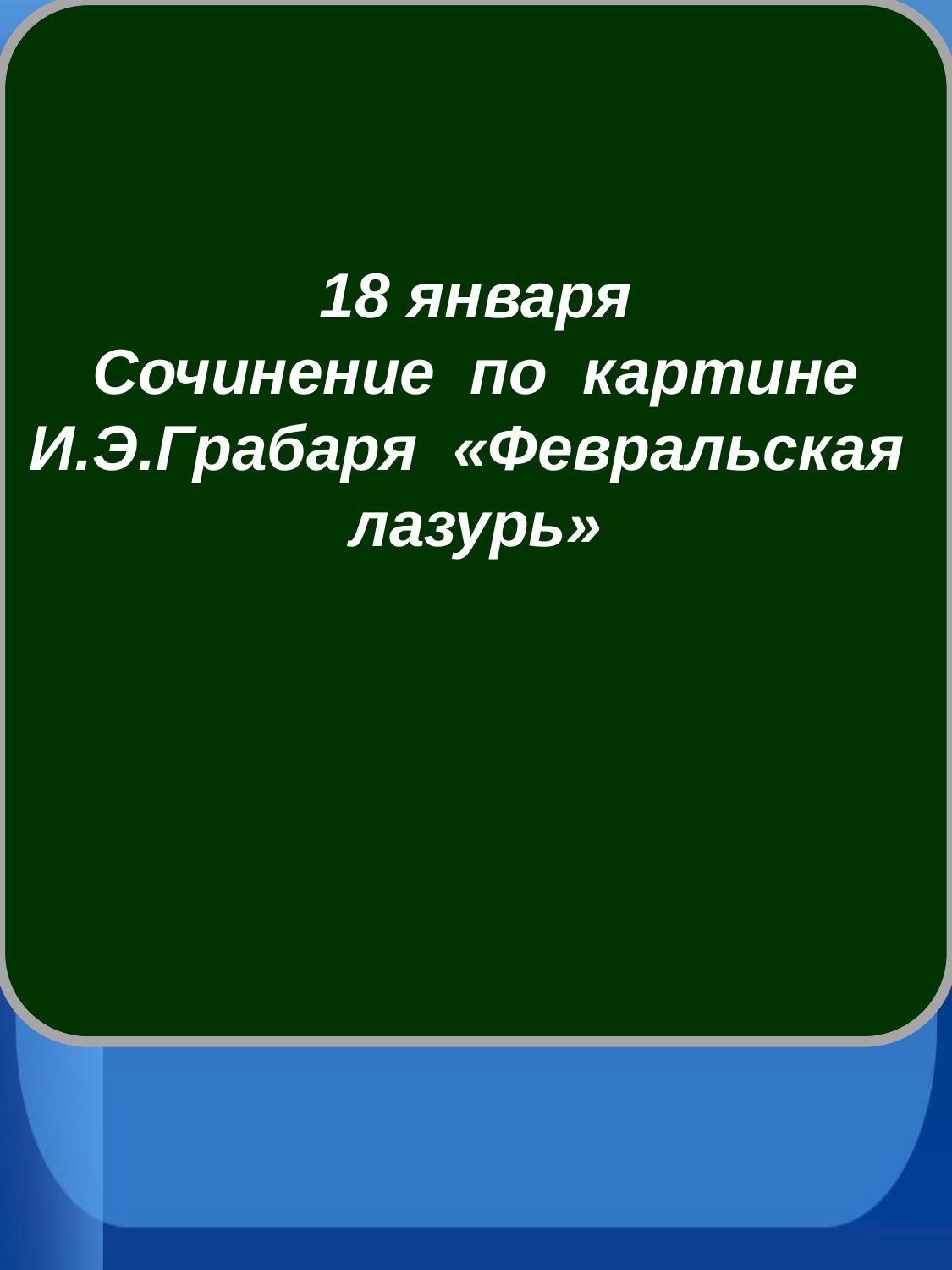

#
18 января
Сочинение  по  картине
И.Э.Грабаря  «Февральская  лазурь»